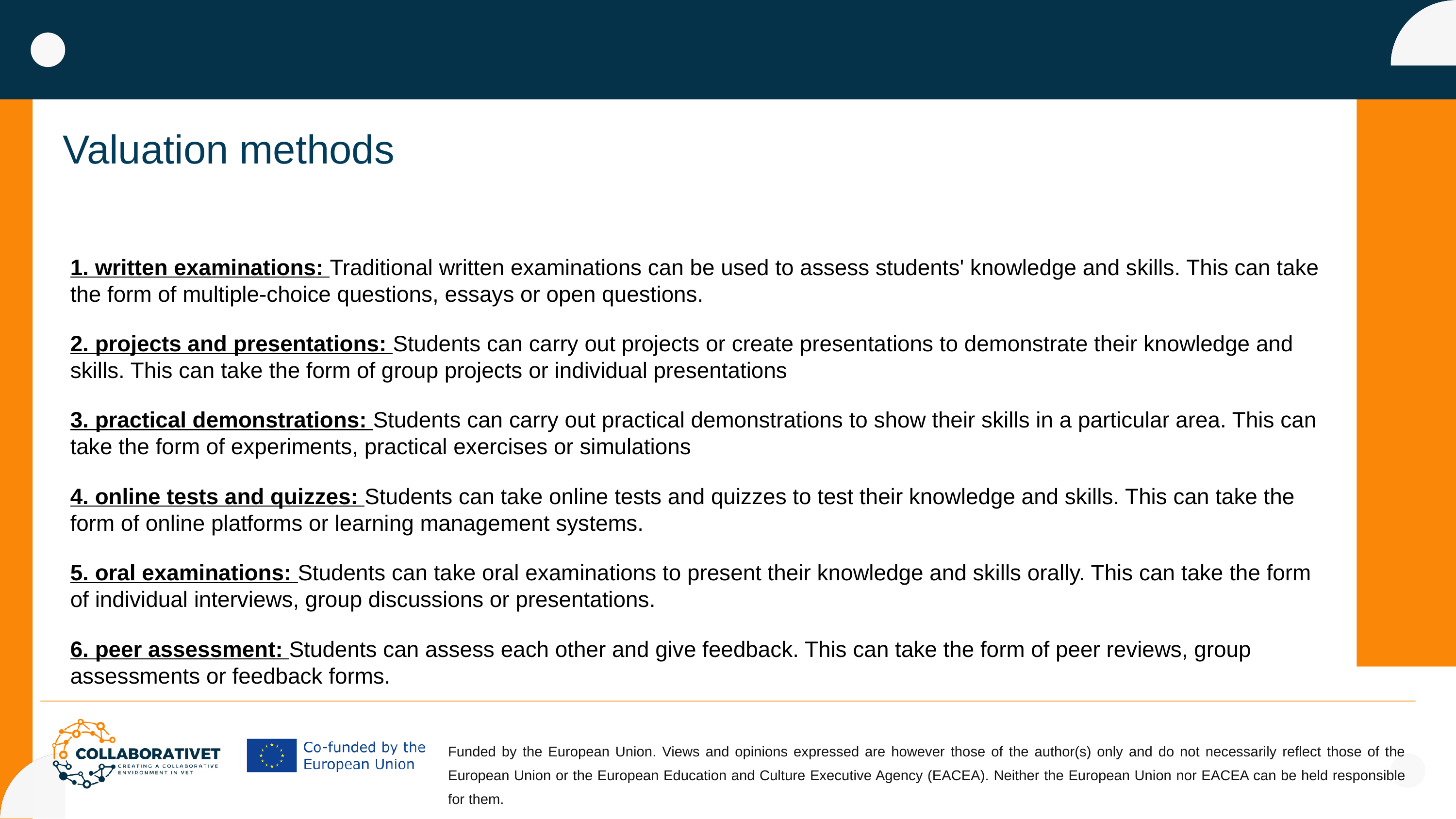

Valuation methods
1. written examinations: Traditional written examinations can be used to assess students' knowledge and skills. This can take the form of multiple-choice questions, essays or open questions.

2. projects and presentations: Students can carry out projects or create presentations to demonstrate their knowledge and skills. This can take the form of group projects or individual presentations

3. practical demonstrations: Students can carry out practical demonstrations to show their skills in a particular area. This can take the form of experiments, practical exercises or simulations

4. online tests and quizzes: Students can take online tests and quizzes to test their knowledge and skills. This can take the form of online platforms or learning management systems.

5. oral examinations: Students can take oral examinations to present their knowledge and skills orally. This can take the form of individual interviews, group discussions or presentations.

6. peer assessment: Students can assess each other and give feedback. This can take the form of peer reviews, group assessments or feedback forms.

Funded by the European Union. Views and opinions expressed are however those of the author(s) only and do not necessarily reflect those of the European Union or the European Education and Culture Executive Agency (EACEA). Neither the European Union nor EACEA can be held responsible for them.